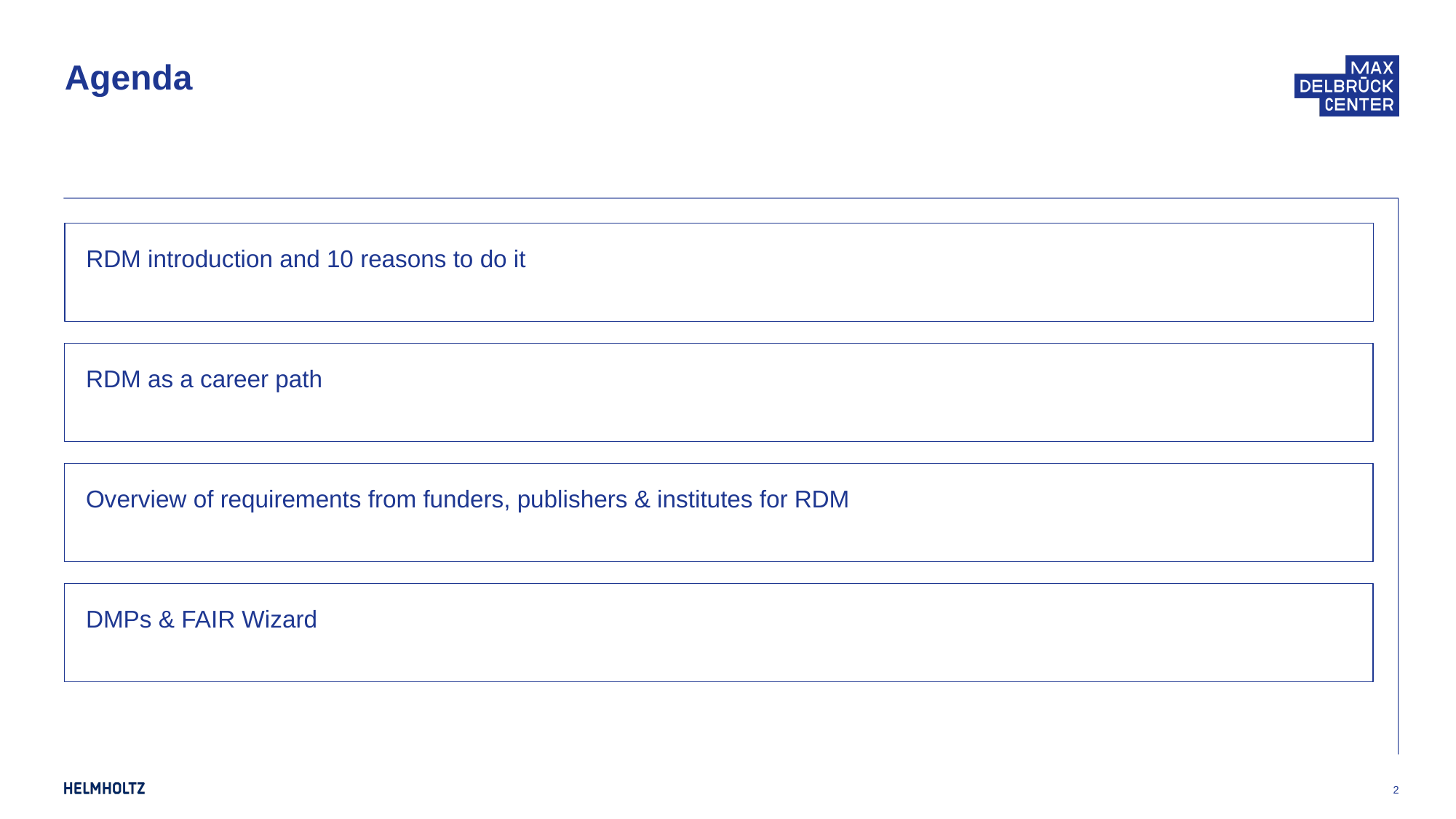

# Agenda

RDM introduction and 10 reasons to do it
RDM as a career path
Overview of requirements from funders, publishers & institutes for RDM

DMPs & FAIR Wizard
2